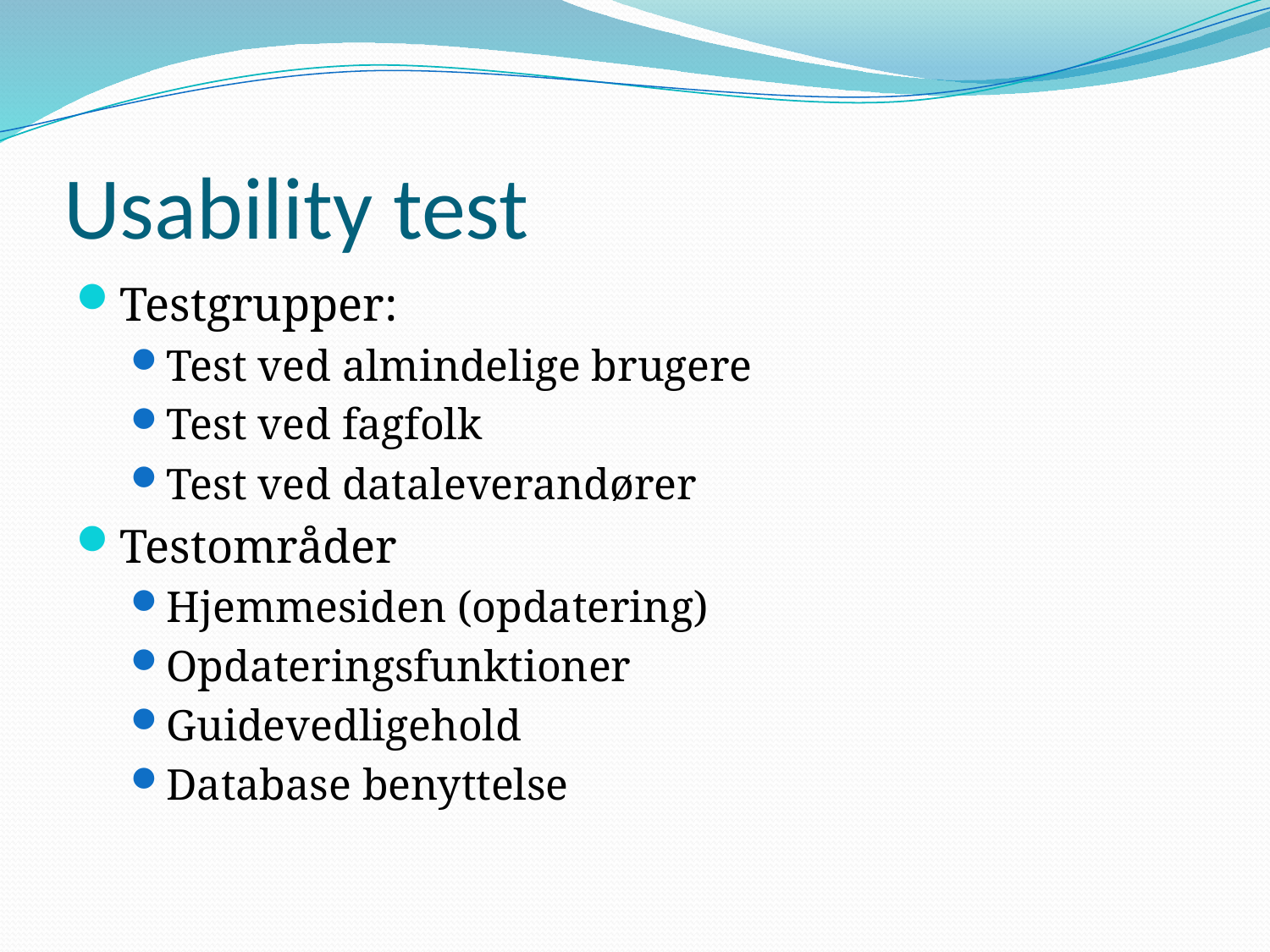

# Usability test
Testgrupper:
Test ved almindelige brugere
Test ved fagfolk
Test ved dataleverandører
Testområder
Hjemmesiden (opdatering)
Opdateringsfunktioner
Guidevedligehold
Database benyttelse